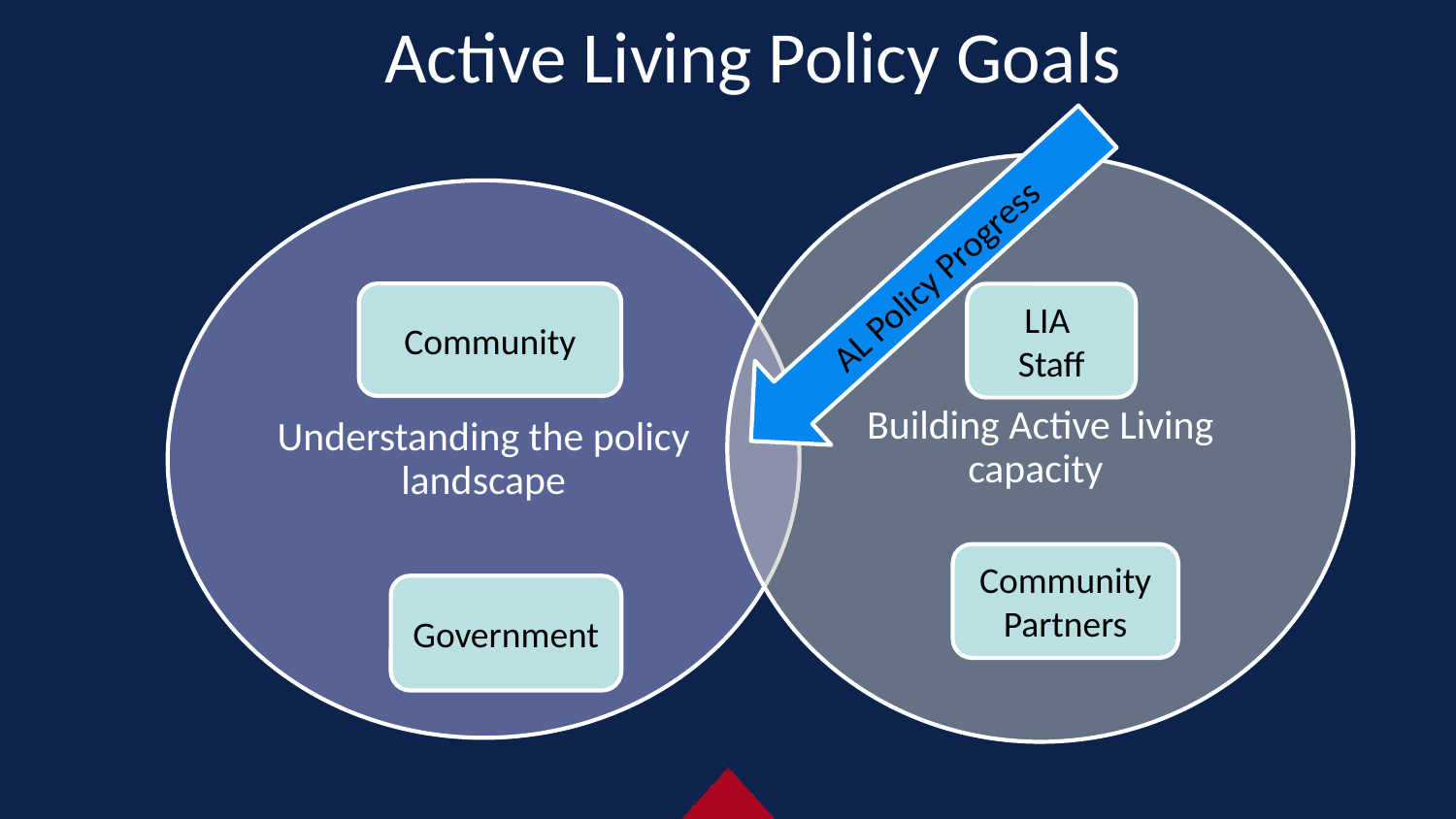

Active Living Policy Goals
Understanding the policy landscape
Building Active Living capacity
AL Policy Progress
Community
LIA
Staff
Community Partners
Government